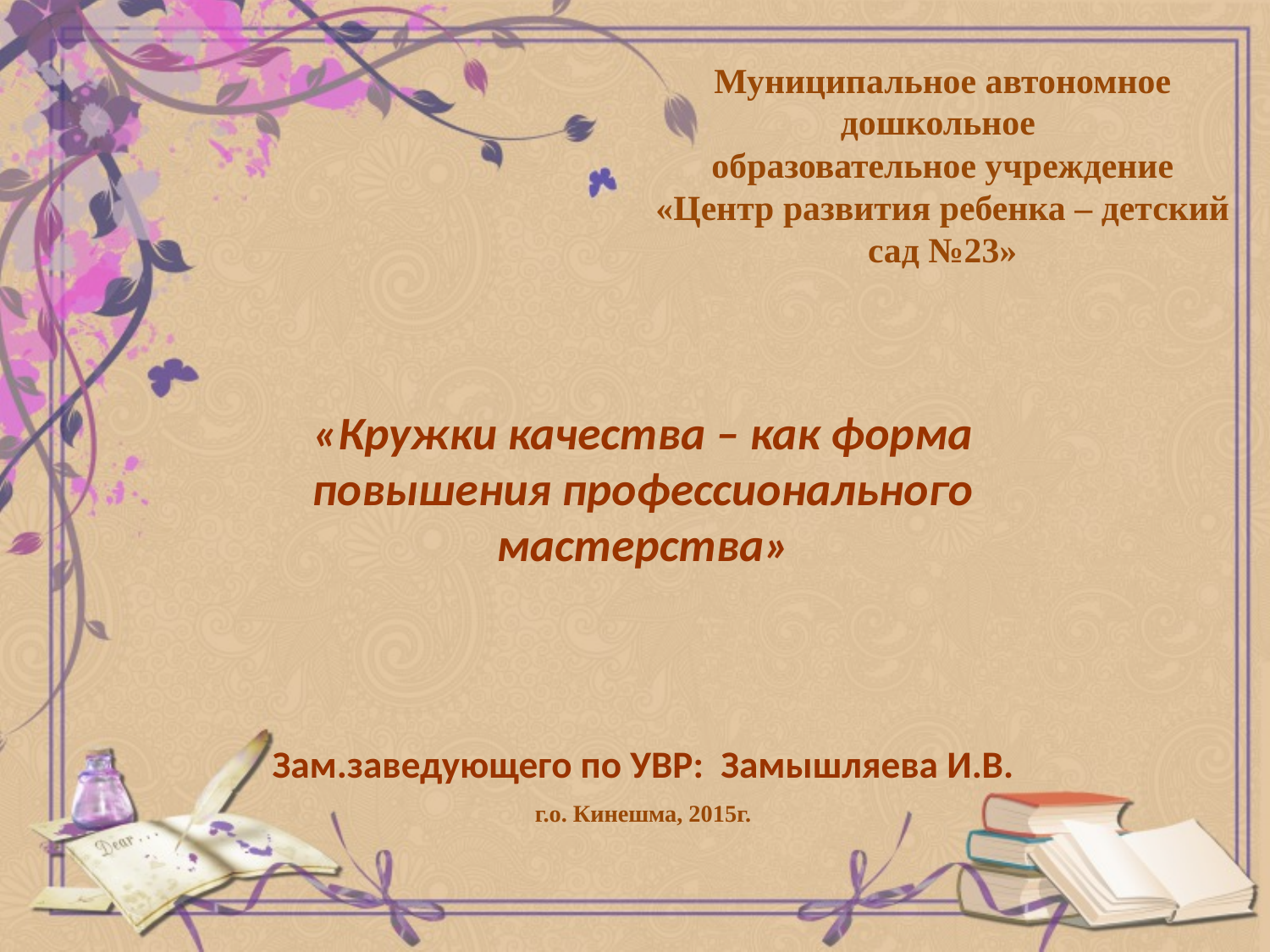

# Муниципальное автономное дошкольное образовательное учреждение «Центр развития ребенка – детский сад №23»
«Кружки качества – как форма повышения профессионального мастерства»

Зам.заведующего по УВР:  Замышляева И.В.
г.о. Кинешма, 2015г.